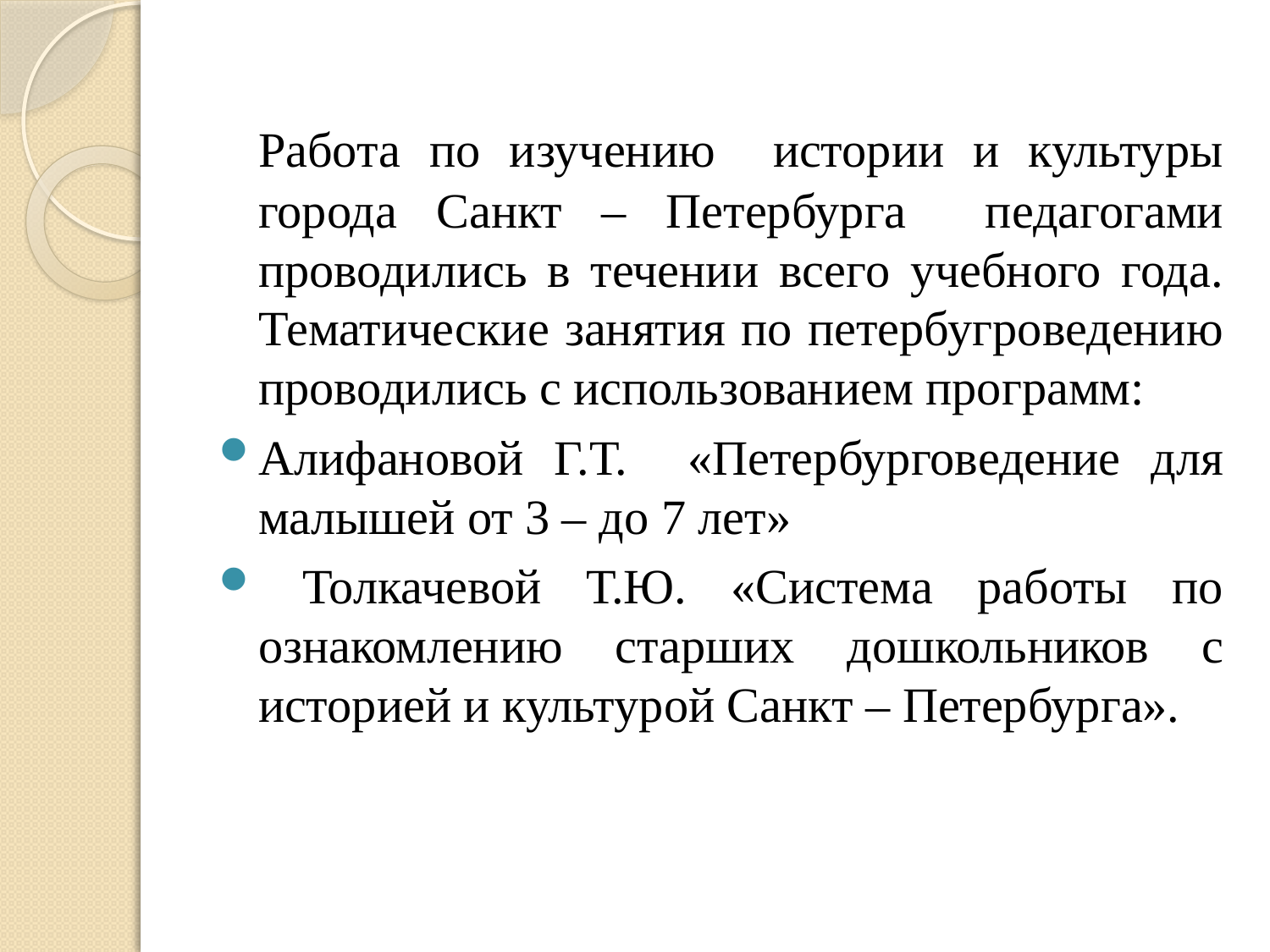

Работа по изучению  истории и культуры города Санкт – Петербурга  педагогами проводились в течении всего учебного года. Тематические занятия по петербугроведению проводились с использованием программ:
Алифановой Г.Т.  «Петербурговедение для малышей от 3 – до 7 лет»
 Толкачевой Т.Ю. «Система работы по ознакомлению старших дошкольников с историей и культурой Санкт – Петербурга».

#